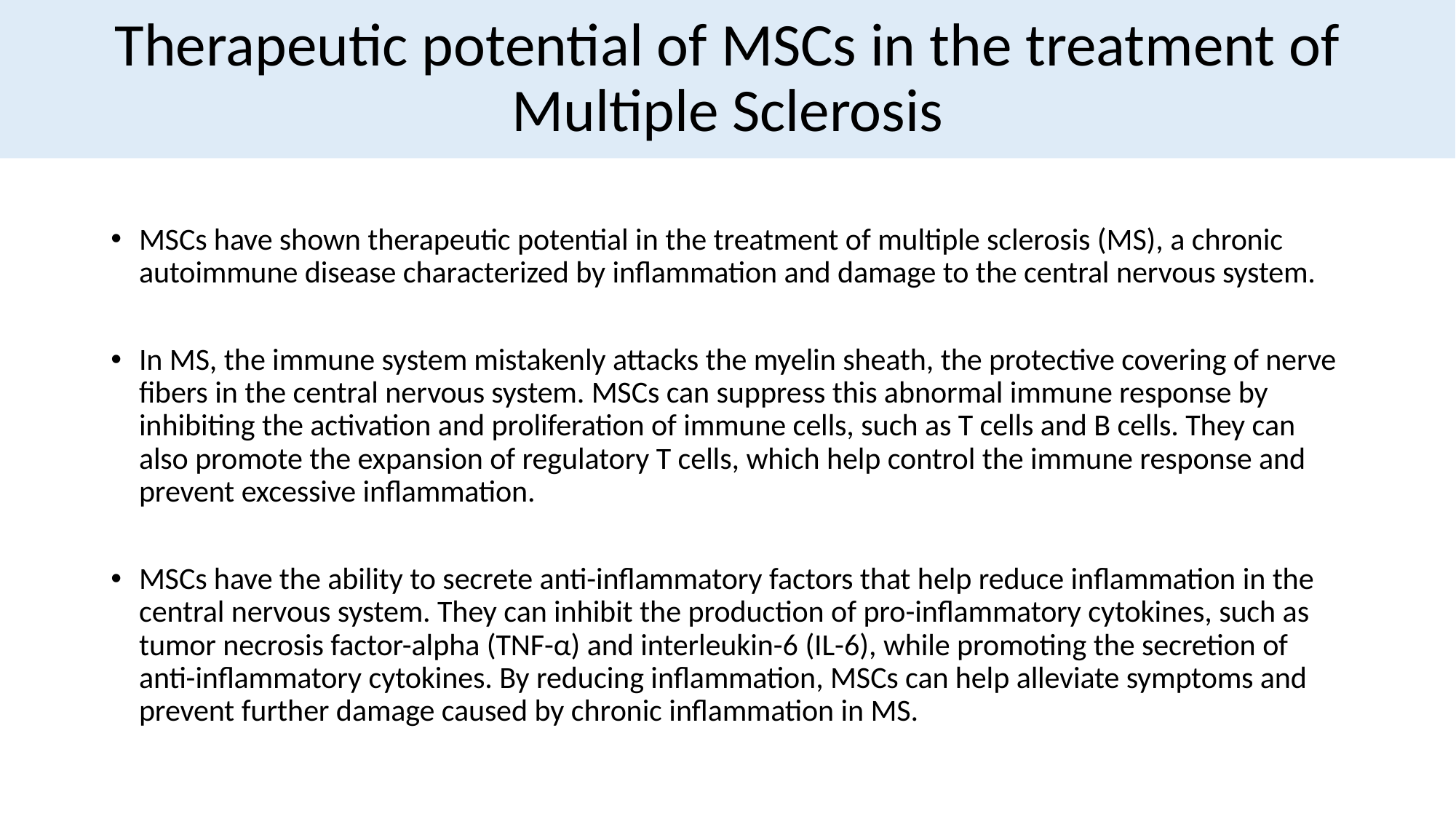

Therapeutic potential of MSCs in the treatment of Multiple Sclerosis
MSCs have shown therapeutic potential in the treatment of multiple sclerosis (MS), a chronic autoimmune disease characterized by inflammation and damage to the central nervous system.

In MS, the immune system mistakenly attacks the myelin sheath, the protective covering of nerve fibers in the central nervous system. MSCs can suppress this abnormal immune response by inhibiting the activation and proliferation of immune cells, such as T cells and B cells. They can also promote the expansion of regulatory T cells, which help control the immune response and prevent excessive inflammation.

MSCs have the ability to secrete anti-inflammatory factors that help reduce inflammation in the central nervous system. They can inhibit the production of pro-inflammatory cytokines, such as tumor necrosis factor-alpha (TNF-α) and interleukin-6 (IL-6), while promoting the secretion of anti-inflammatory cytokines. By reducing inflammation, MSCs can help alleviate symptoms and prevent further damage caused by chronic inflammation in MS.